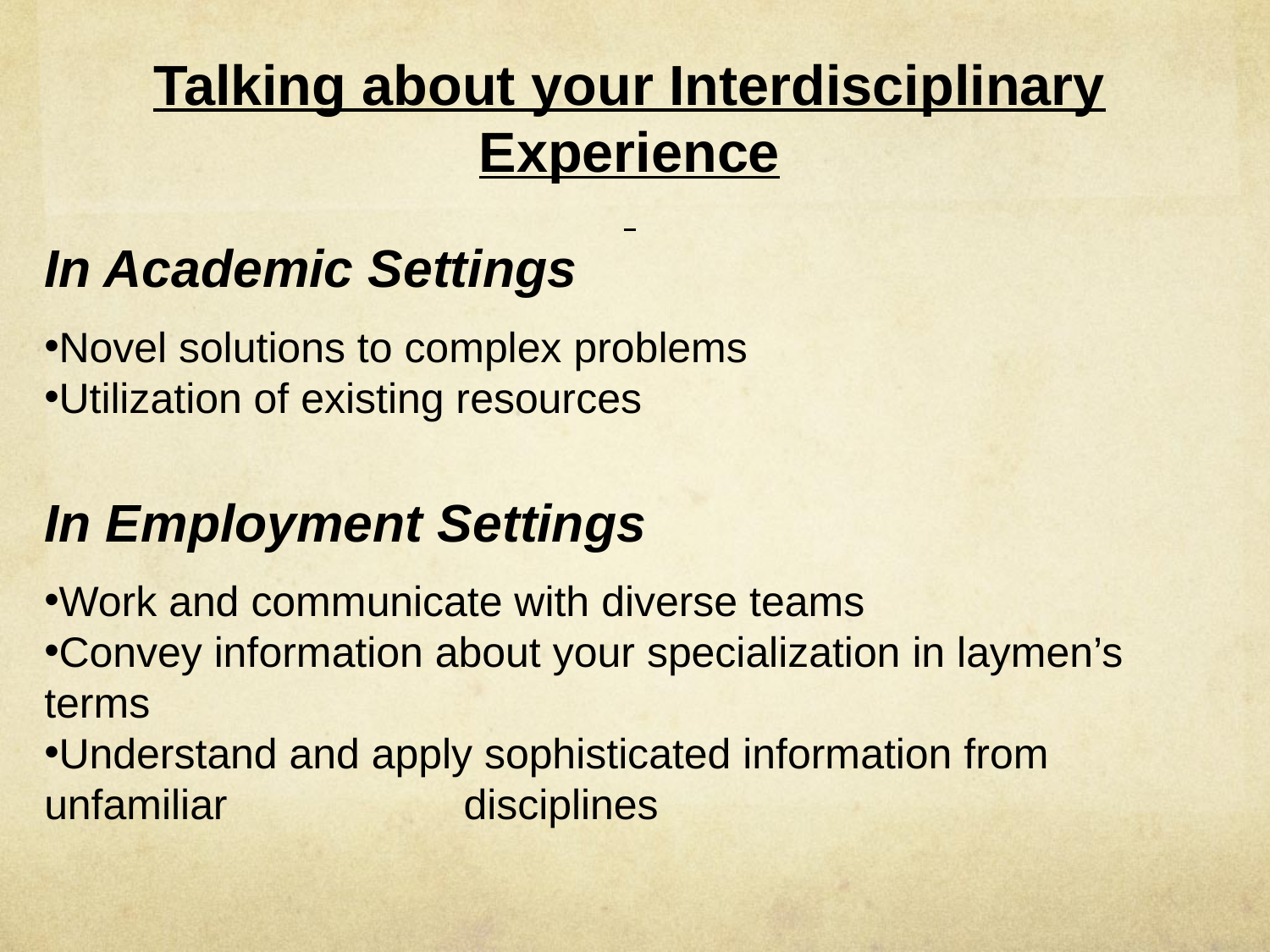

Talking about your Interdisciplinary Experience

In Academic Settings

Novel solutions to complex problems
Utilization of existing resources

In Employment Settings

Work and communicate with diverse teams
Convey information about your specialization in laymen’s terms
Understand and apply sophisticated information from unfamiliar                    disciplines